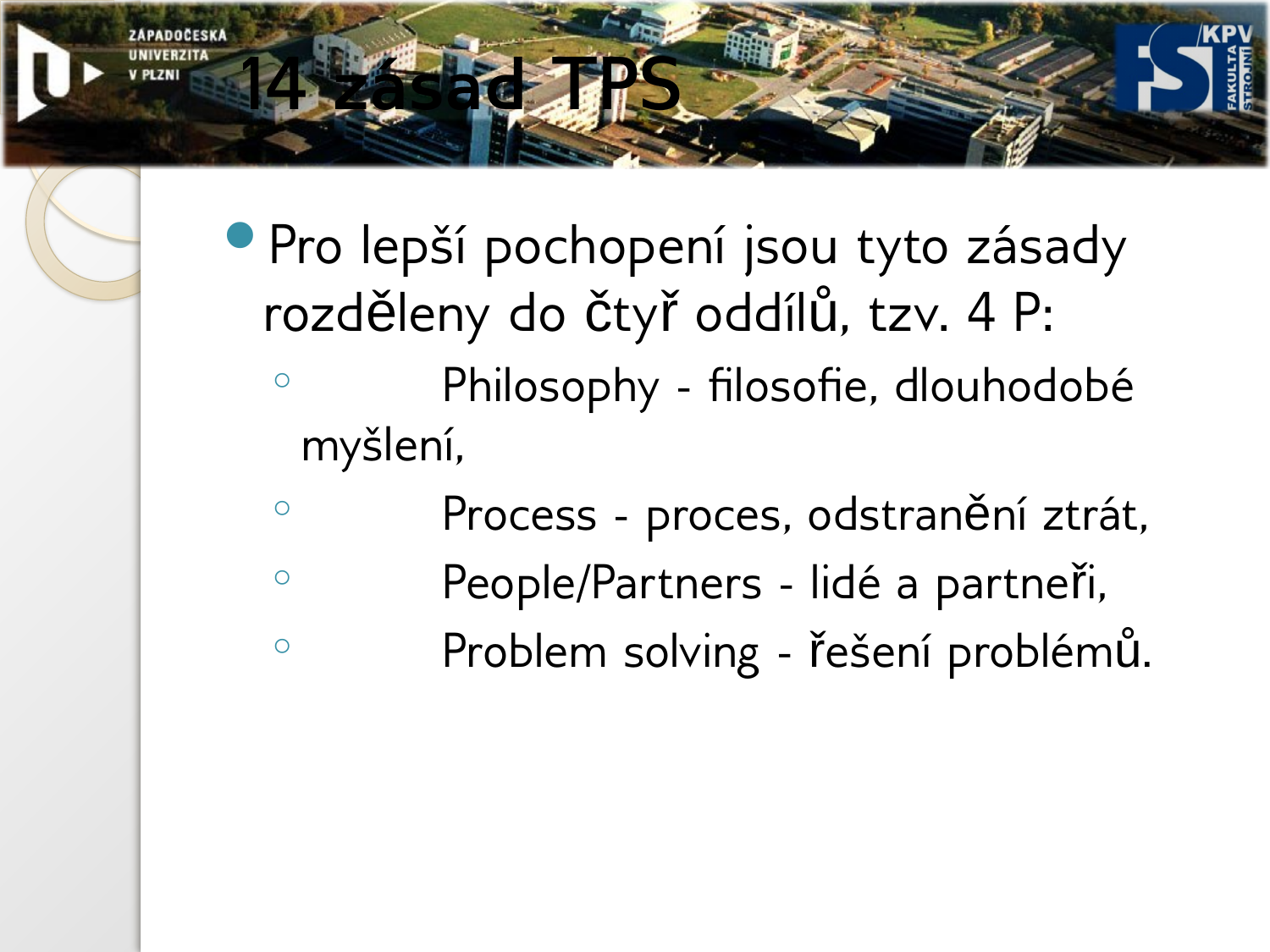

# 14 zásad TPS
Pro lepší pochopení jsou tyto zásady   rozděleny do čtyř oddílů, tzv. 4 P:
	 Philosophy - filosofie, dlouhodobé myšlení,
	 Process - proces, odstranění ztrát,
	 People/Partners - lidé a partneři,
	 Problem solving - řešení problémů.